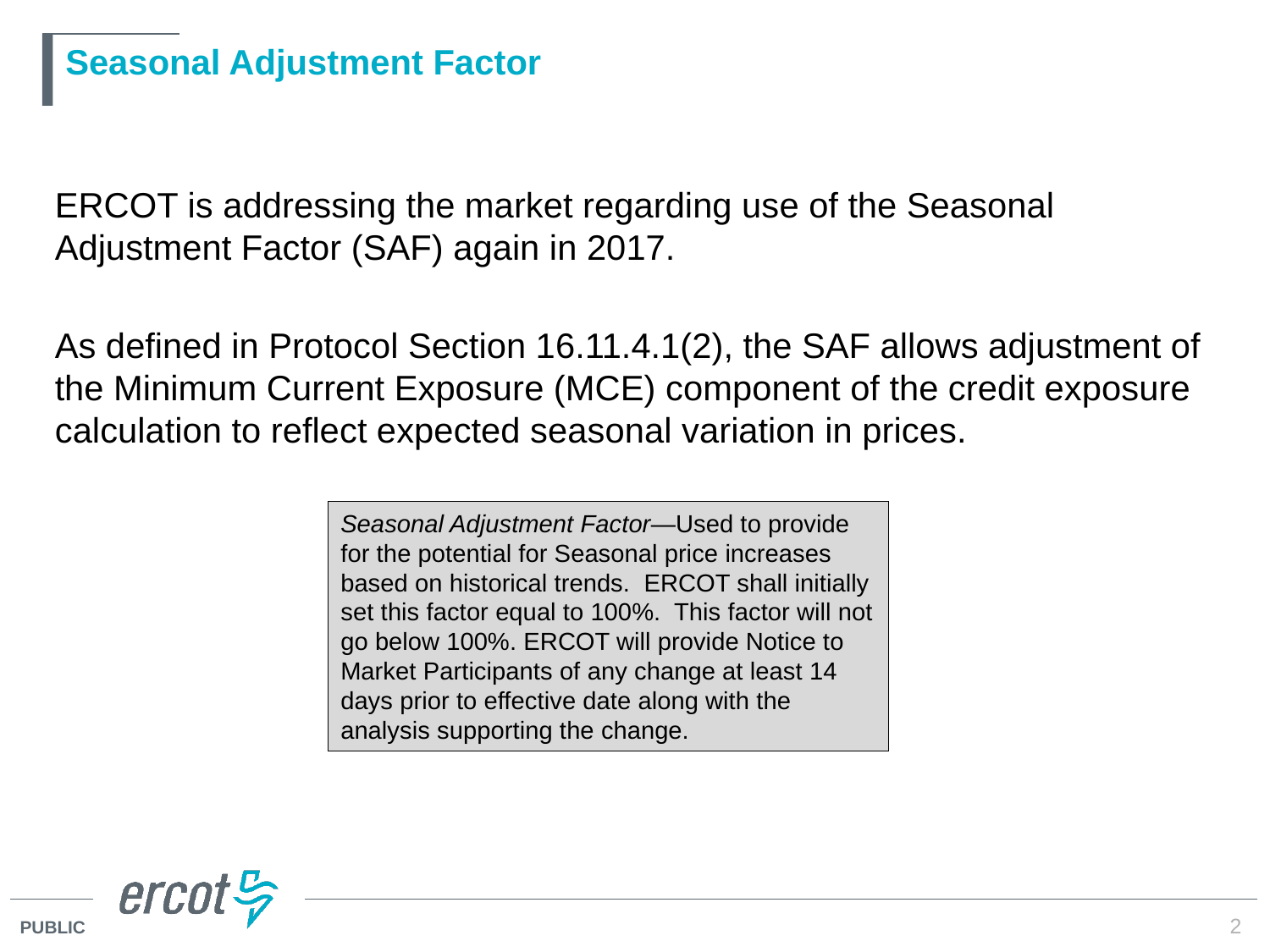

# Seasonal Adjustment Factor
ERCOT is addressing the market regarding use of the Seasonal Adjustment Factor (SAF) again in 2017.

As defined in Protocol Section 16.11.4.1(2), the SAF allows adjustment of the Minimum Current Exposure (MCE) component of the credit exposure calculation to reflect expected seasonal variation in prices.
Seasonal Adjustment Factor—Used to provide for the potential for Seasonal price increases based on historical trends.  ERCOT shall initially set this factor equal to 100%.  This factor will not go below 100%. ERCOT will provide Notice to Market Participants of any change at least 14 days prior to effective date along with the analysis supporting the change.
2